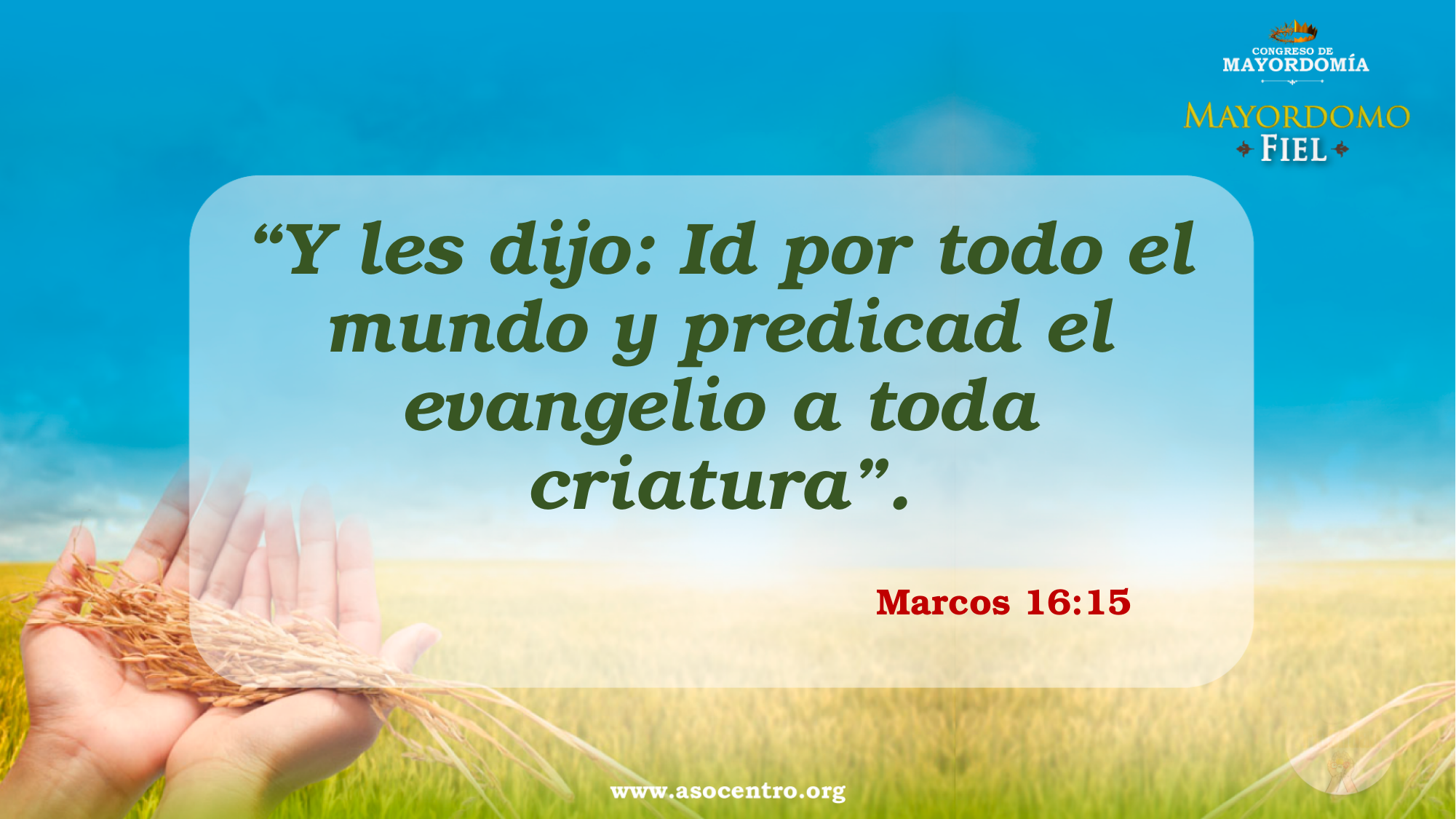

“Y les dijo: Id por todo el mundo y predicad el evangelio a toda criatura”.
Marcos 16:15